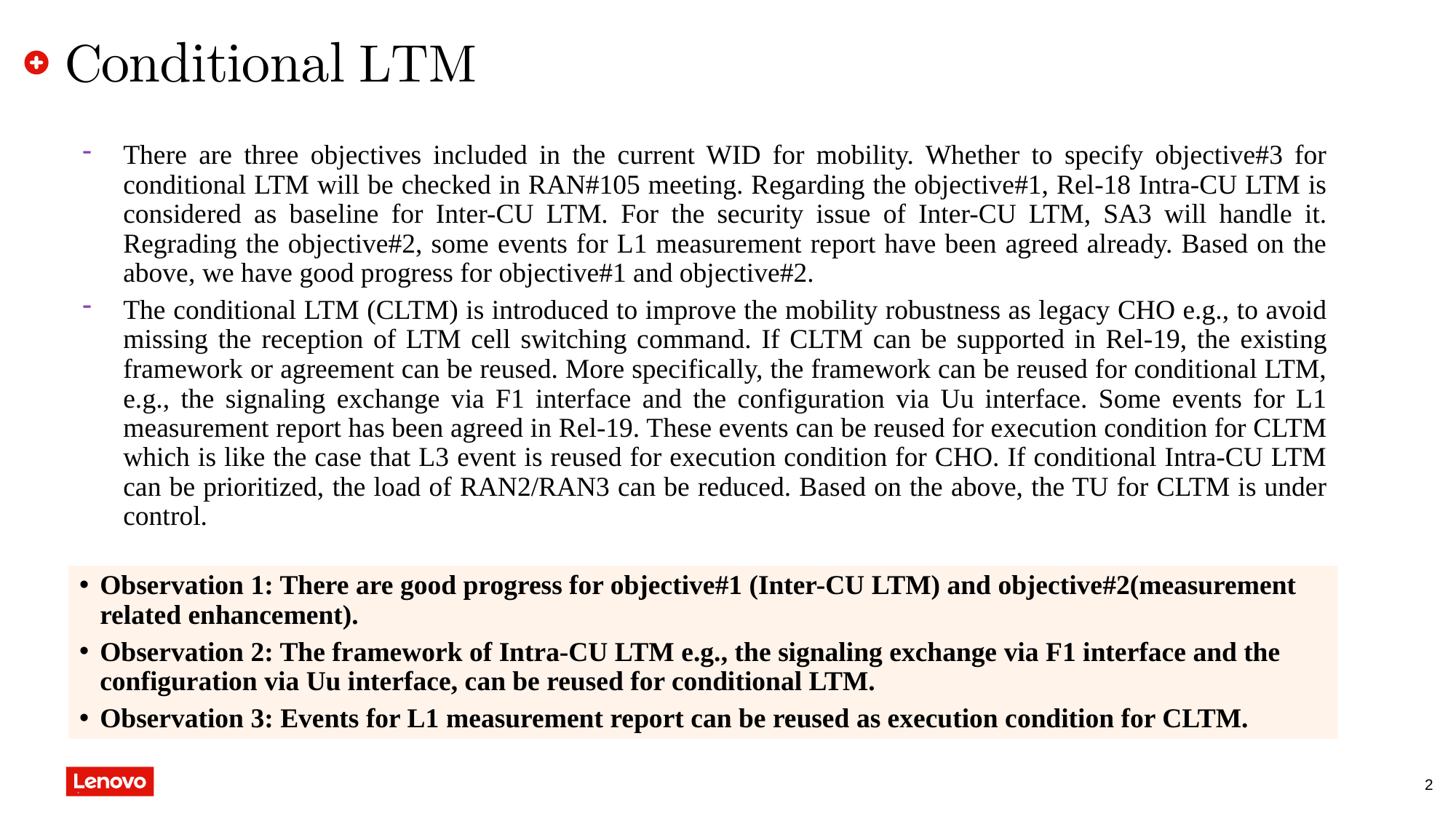

# Conditional LTM
There are three objectives included in the current WID for mobility. Whether to specify objective#3 for conditional LTM will be checked in RAN#105 meeting. Regarding the objective#1, Rel-18 Intra-CU LTM is considered as baseline for Inter-CU LTM. For the security issue of Inter-CU LTM, SA3 will handle it. Regrading the objective#2, some events for L1 measurement report have been agreed already. Based on the above, we have good progress for objective#1 and objective#2.
The conditional LTM (CLTM) is introduced to improve the mobility robustness as legacy CHO e.g., to avoid missing the reception of LTM cell switching command. If CLTM can be supported in Rel-19, the existing framework or agreement can be reused. More specifically, the framework can be reused for conditional LTM, e.g., the signaling exchange via F1 interface and the configuration via Uu interface. Some events for L1 measurement report has been agreed in Rel-19. These events can be reused for execution condition for CLTM which is like the case that L3 event is reused for execution condition for CHO. If conditional Intra-CU LTM can be prioritized, the load of RAN2/RAN3 can be reduced. Based on the above, the TU for CLTM is under control.

Observation 1: There are good progress for objective#1 (Inter-CU LTM) and objective#2(measurement related enhancement).
Observation 2: The framework of Intra-CU LTM e.g., the signaling exchange via F1 interface and the configuration via Uu interface, can be reused for conditional LTM.
Observation 3: Events for L1 measurement report can be reused as execution condition for CLTM.
.